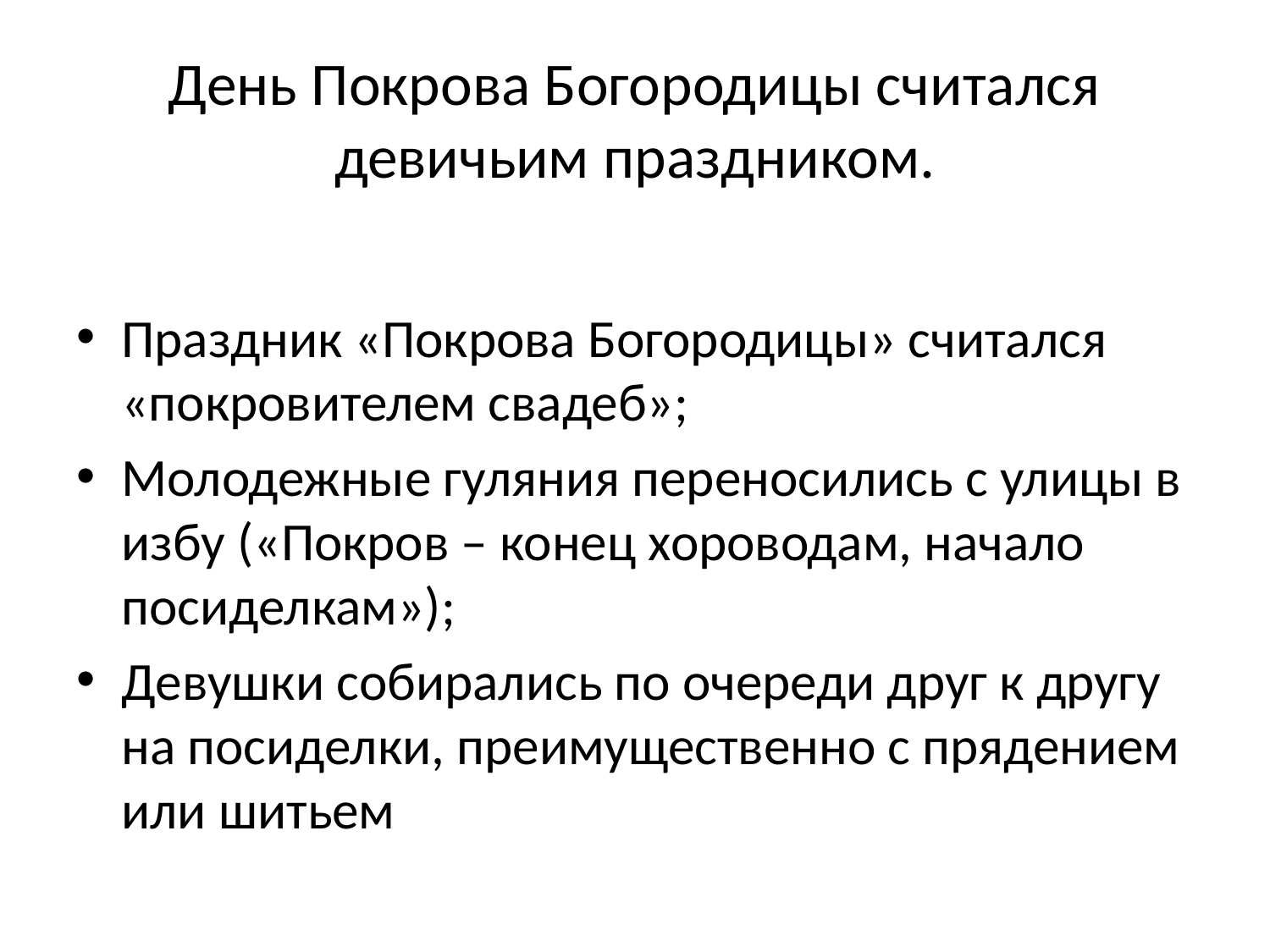

# День Покрова Богородицы считался девичьим праздником.

Праздник «Покрова Богородицы» считался «покровителем свадеб»;
Молодежные гуляния переносились с улицы в избу («Покров – конец хороводам, начало посиделкам»);
Девушки собирались по очереди друг к другу на посиделки, преимущественно с прядением или шитьем